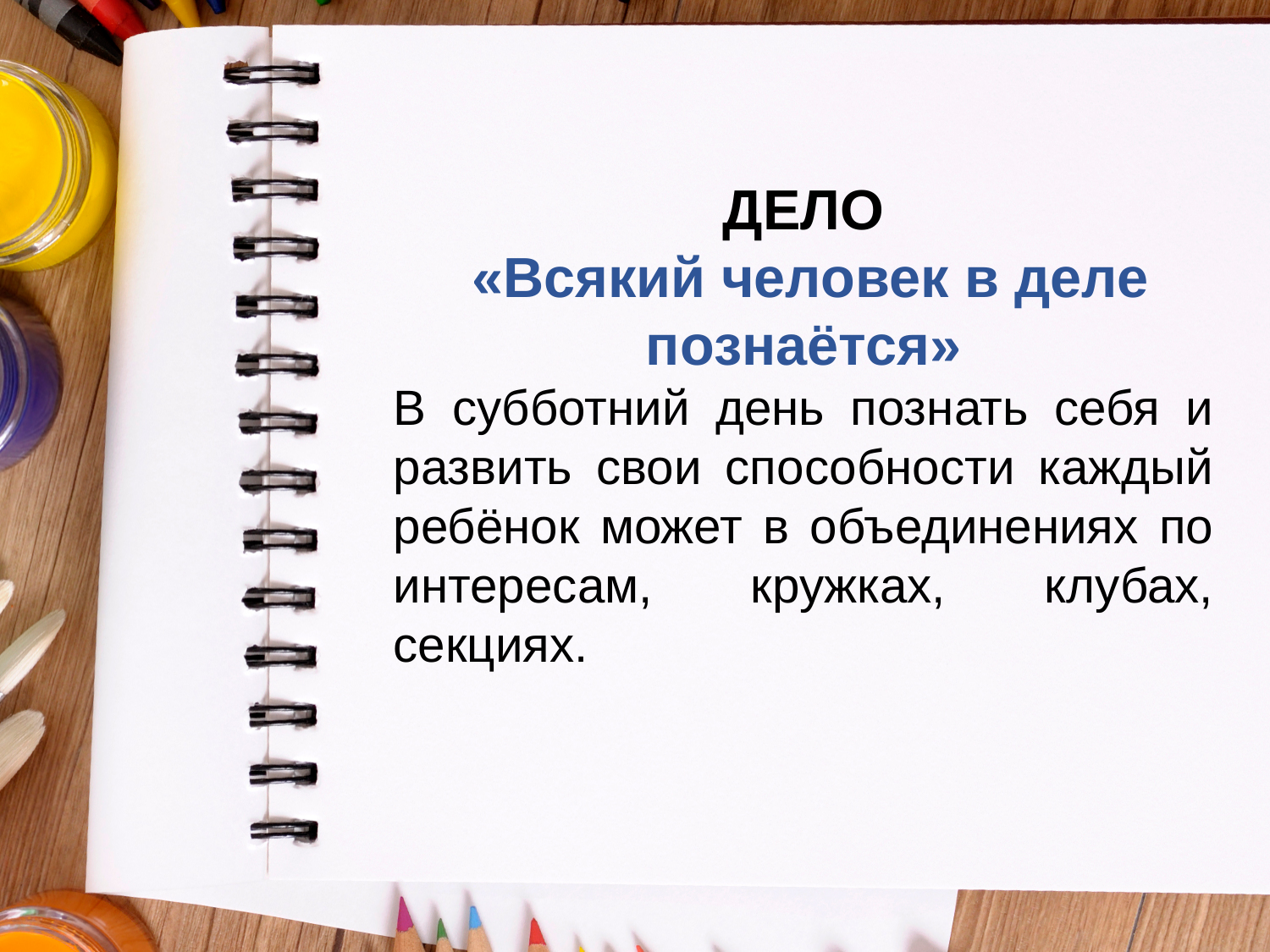

ДЕЛО
 «Всякий человек в деле познаётся»
В субботний день познать себя и развить свои способности каждый ребёнок может в объединениях по интересам, кружках, клубах, секциях.